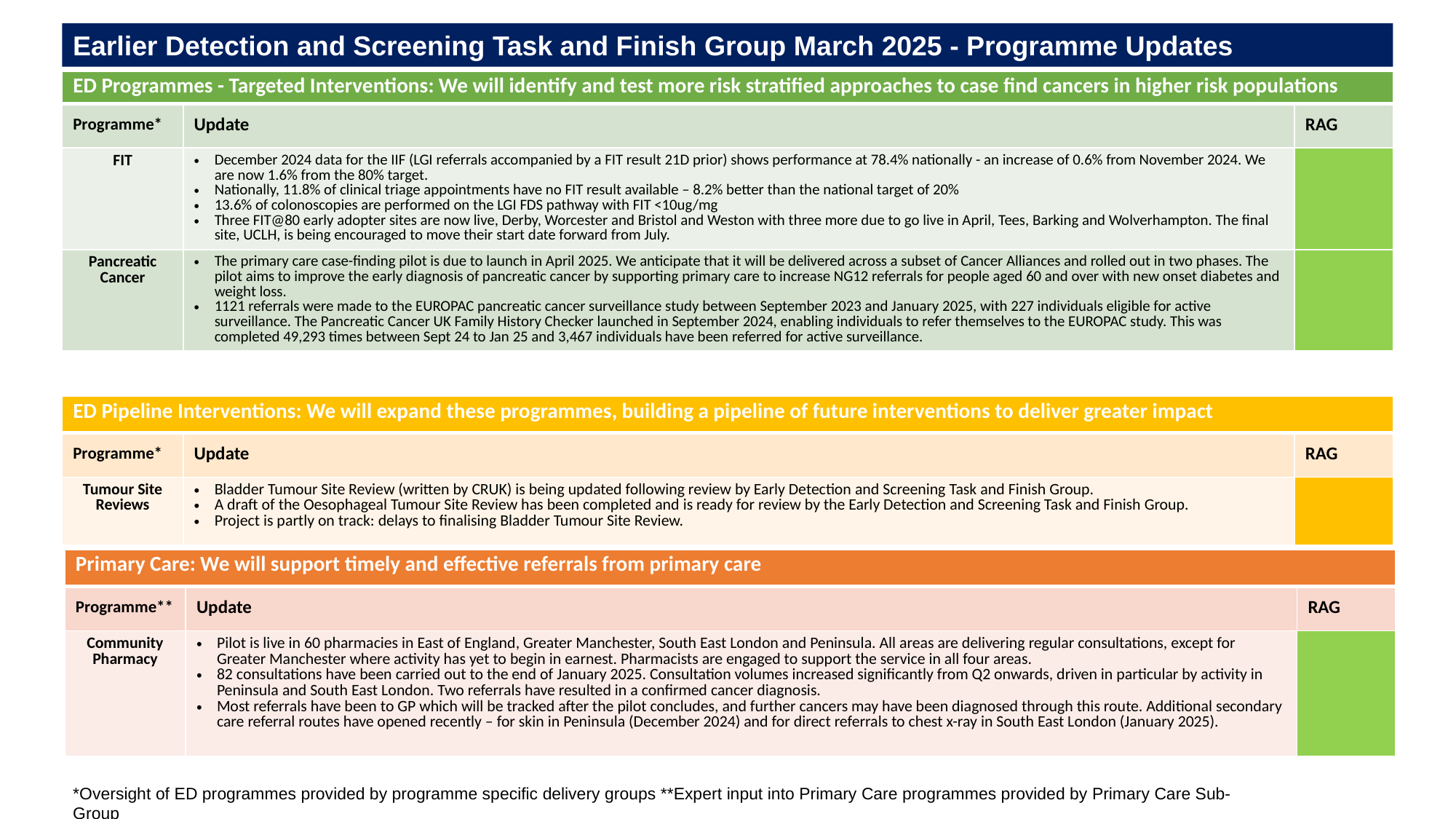

Earlier Detection and Screening Task and Finish Group March 2025 - Programme Updates
| ED Programmes - Targeted Interventions: We will identify and test more risk stratified approaches to case find cancers in higher risk populations |  |  |
| --- | --- | --- |
| Programme\* | Update | RAG |
| FIT | December 2024 data for the IIF (LGI referrals accompanied by a FIT result 21D prior) shows performance at 78.4% nationally - an increase of 0.6% from November 2024. We are now 1.6% from the 80% target. Nationally, 11.8% of clinical triage appointments have no FIT result available – 8.2% better than the national target of 20% 13.6% of colonoscopies are performed on the LGI FDS pathway with FIT <10ug/mg Three FIT@80 early adopter sites are now live, Derby, Worcester and Bristol and Weston with three more due to go live in April, Tees, Barking and Wolverhampton. The final site, UCLH, is being encouraged to move their start date forward from July. |  |
| Pancreatic Cancer | The primary care case-finding pilot is due to launch in April 2025. We anticipate that it will be delivered across a subset of Cancer Alliances and rolled out in two phases. The pilot aims to improve the early diagnosis of pancreatic cancer by supporting primary care to increase NG12 referrals for people aged 60 and over with new onset diabetes and weight loss. 1121 referrals were made to the EUROPAC pancreatic cancer surveillance study between September 2023 and January 2025, with 227 individuals eligible for active surveillance. The Pancreatic Cancer UK Family History Checker launched in September 2024, enabling individuals to refer themselves to the EUROPAC study. This was completed 49,293 times between Sept 24 to Jan 25 and 3,467 individuals have been referred for active surveillance. |  |
| ED Pipeline Interventions: We will expand these programmes, building a pipeline of future interventions to deliver greater impact |  |  |
| --- | --- | --- |
| Programme\* | Update | RAG |
| Tumour Site Reviews | Bladder Tumour Site Review (written by CRUK) is being updated following review by Early Detection and Screening Task and Finish Group. A draft of the Oesophageal Tumour Site Review has been completed and is ready for review by the Early Detection and Screening Task and Finish Group. Project is partly on track: delays to finalising Bladder Tumour Site Review. |  |
| Primary Care: We will support timely and effective referrals from primary care |  |  |
| --- | --- | --- |
| Programme\*\* | Update | RAG |
| Community Pharmacy | Pilot is live in 60 pharmacies in East of England, Greater Manchester, South East London and Peninsula. All areas are delivering regular consultations, except for Greater Manchester where activity has yet to begin in earnest. Pharmacists are engaged to support the service in all four areas. 82 consultations have been carried out to the end of January 2025. Consultation volumes increased significantly from Q2 onwards, driven in particular by activity in Peninsula and South East London. Two referrals have resulted in a confirmed cancer diagnosis. Most referrals have been to GP which will be tracked after the pilot concludes, and further cancers may have been diagnosed through this route. Additional secondary care referral routes have opened recently – for skin in Peninsula (December 2024) and for direct referrals to chest x-ray in South East London (January 2025). |  |
*Oversight of ED programmes provided by programme specific delivery groups **Expert input into Primary Care programmes provided by Primary Care Sub-Group